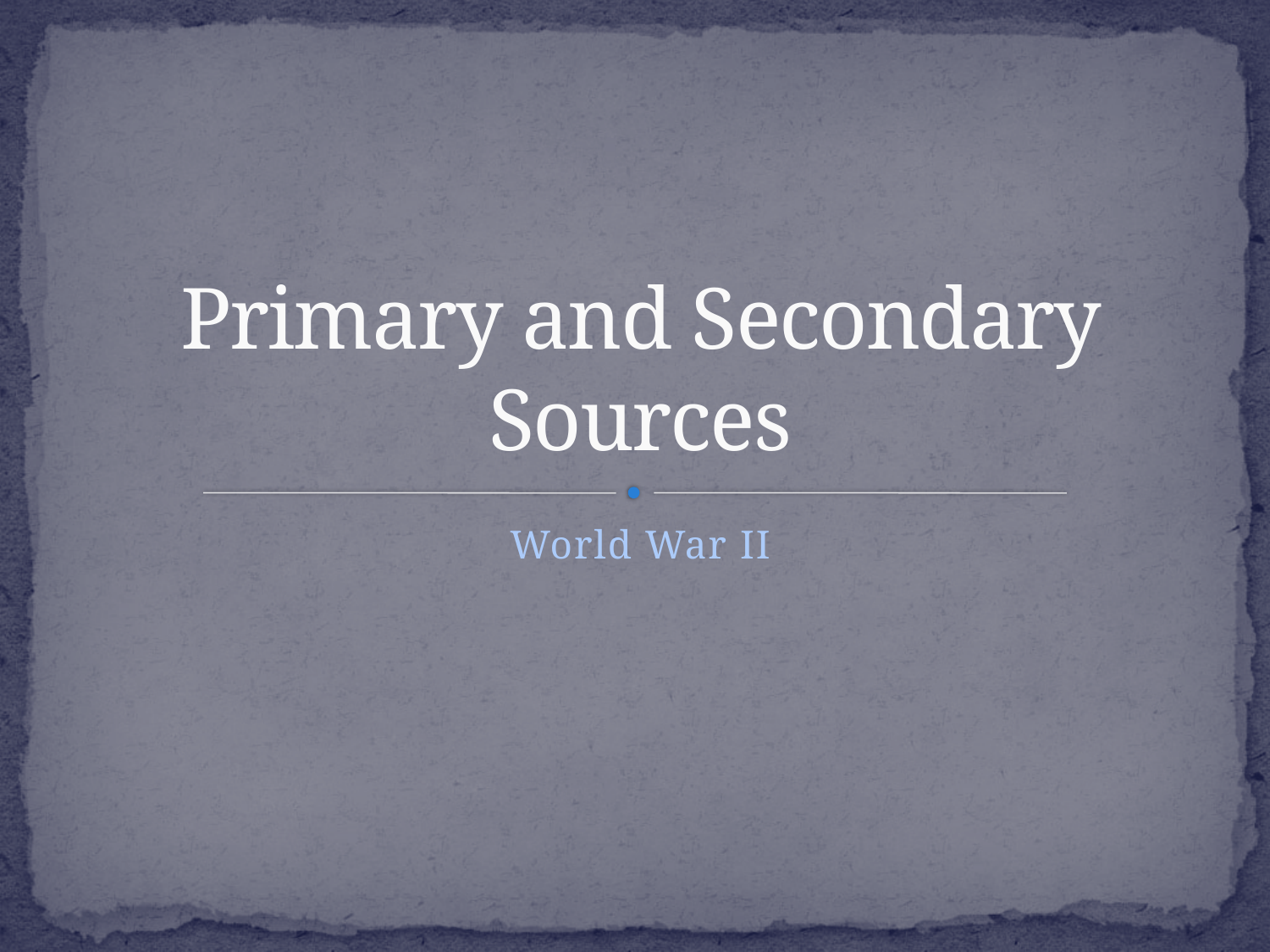

# Primary and Secondary Sources
World War II